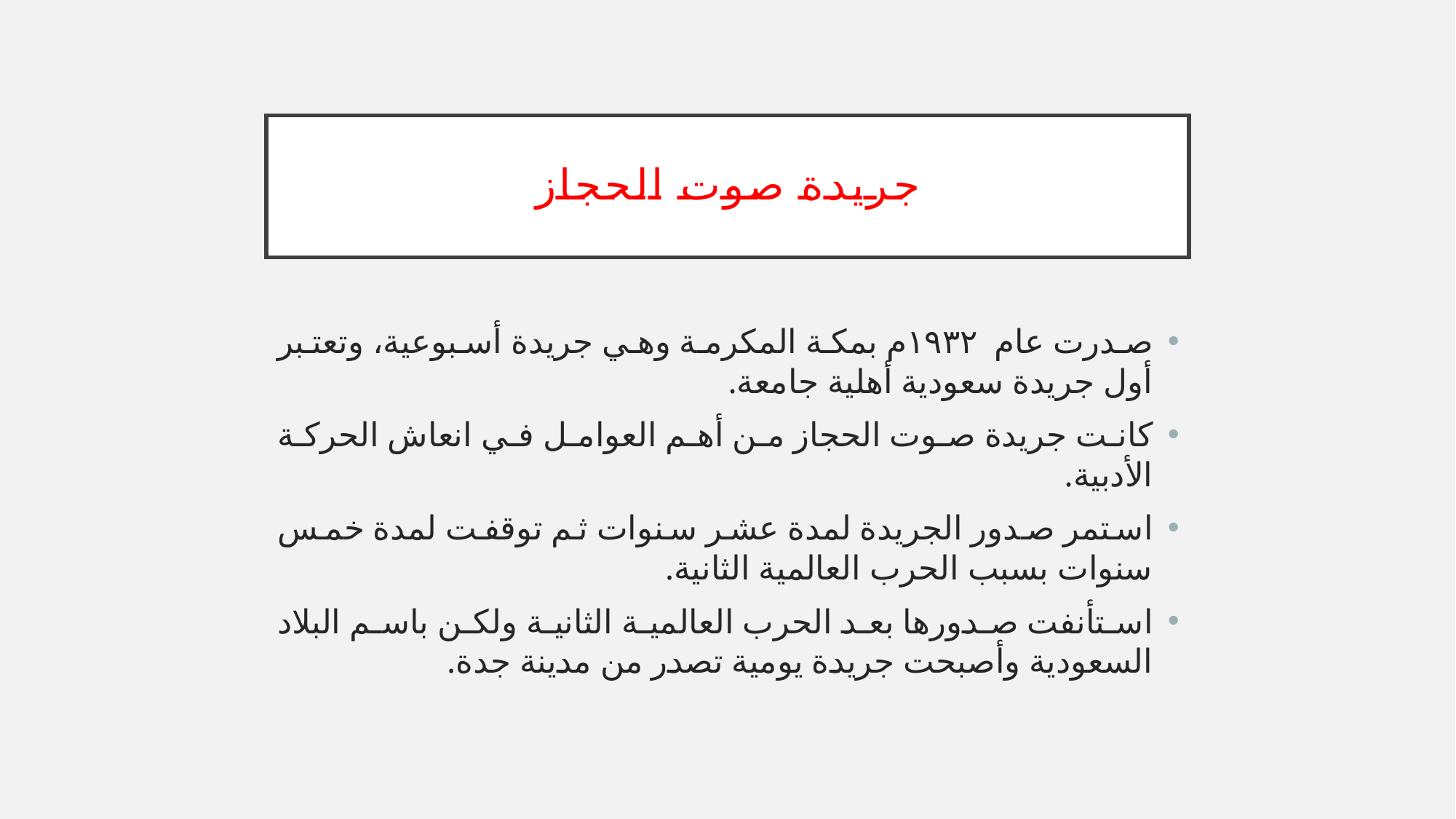

# جريدة صوت الحجاز
صدرت عام ١٩٣٢م بمكة المكرمة وهي جريدة أسبوعية، وتعتبر أول جريدة سعودية أهلية جامعة.
كانت جريدة صوت الحجاز من أهم العوامل في انعاش الحركة الأدبية.
استمر صدور الجريدة لمدة عشر سنوات ثم توقفت لمدة خمس سنوات بسبب الحرب العالمية الثانية.
استأنفت صدورها بعد الحرب العالمية الثانية ولكن باسم البلاد السعودية وأصبحت جريدة يومية تصدر من مدينة جدة.